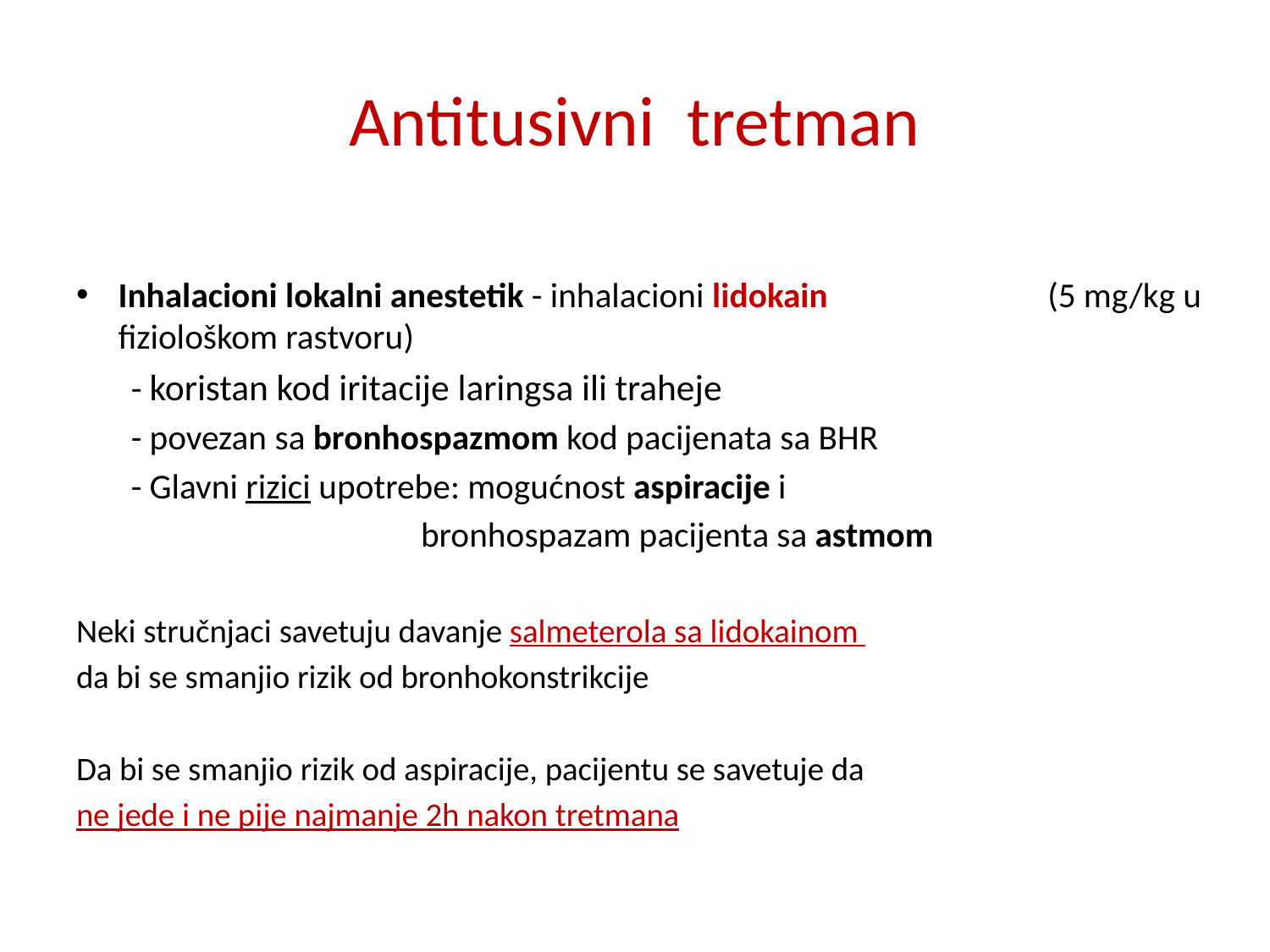

# Antitusivni  tretman

Inhalacioni lokalni anestetik - inhalacioni lidokain                            (5 mg/kg u fiziološkom rastvoru)
       - koristan kod iritacije laringsa ili traheje
       - povezan sa bronhospazmom kod pacijenata sa BHR
       - Glavni rizici upotrebe: mogućnost aspiracije i
                                            bronhospazam pacijenta sa astmom

Neki stručnjaci savetuju davanje salmeterola sa lidokainom
da bi se smanjio rizik od bronhokonstrikcije

Da bi se smanjio rizik od aspiracije, pacijentu se savetuje da
ne jede i ne pije najmanje 2h nakon tretmana